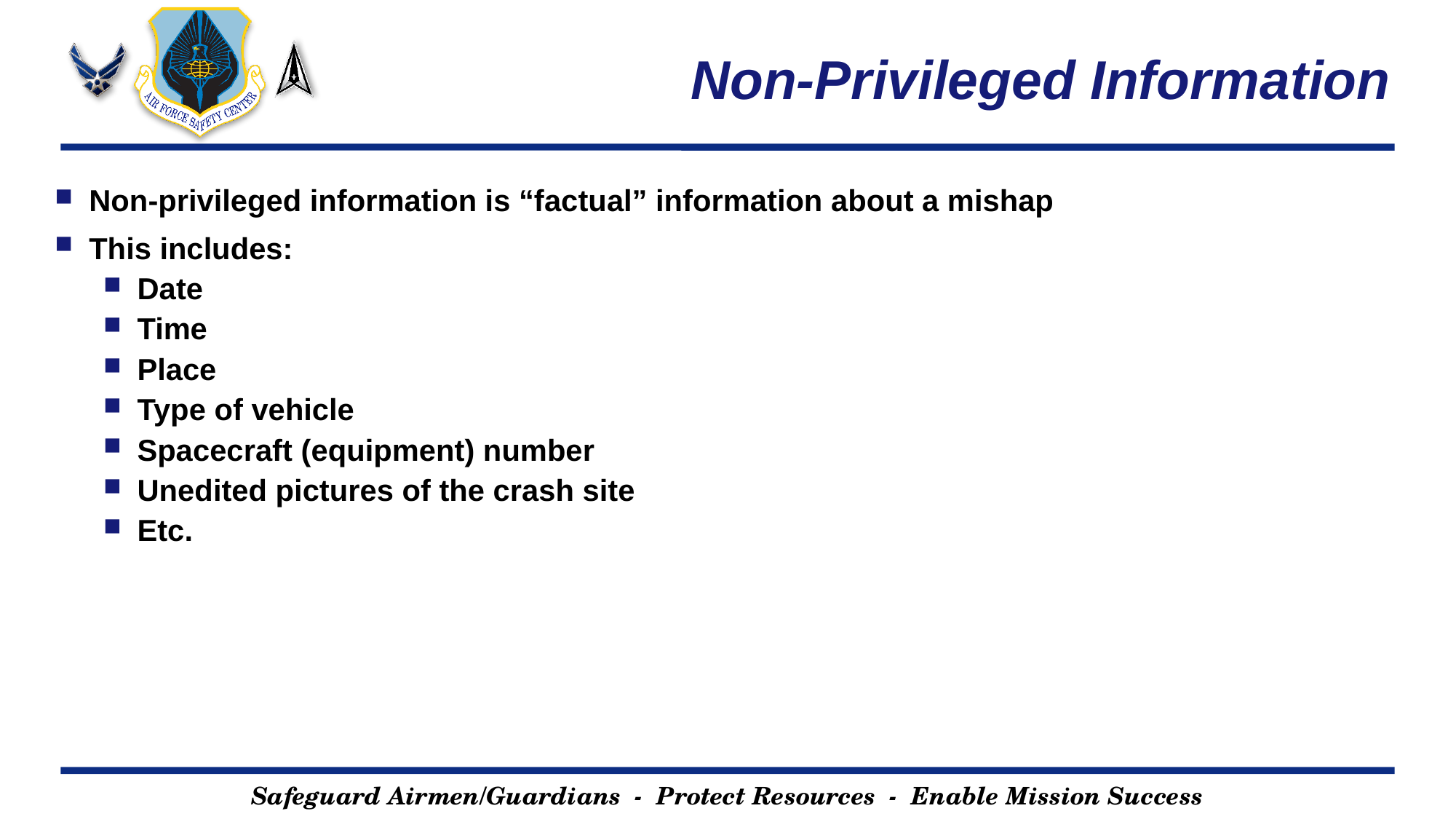

# Non-Privileged Information
Non-privileged information is “factual” information about a mishap
This includes:
Date
Time
Place
Type of vehicle
Spacecraft (equipment) number
Unedited pictures of the crash site
Etc.